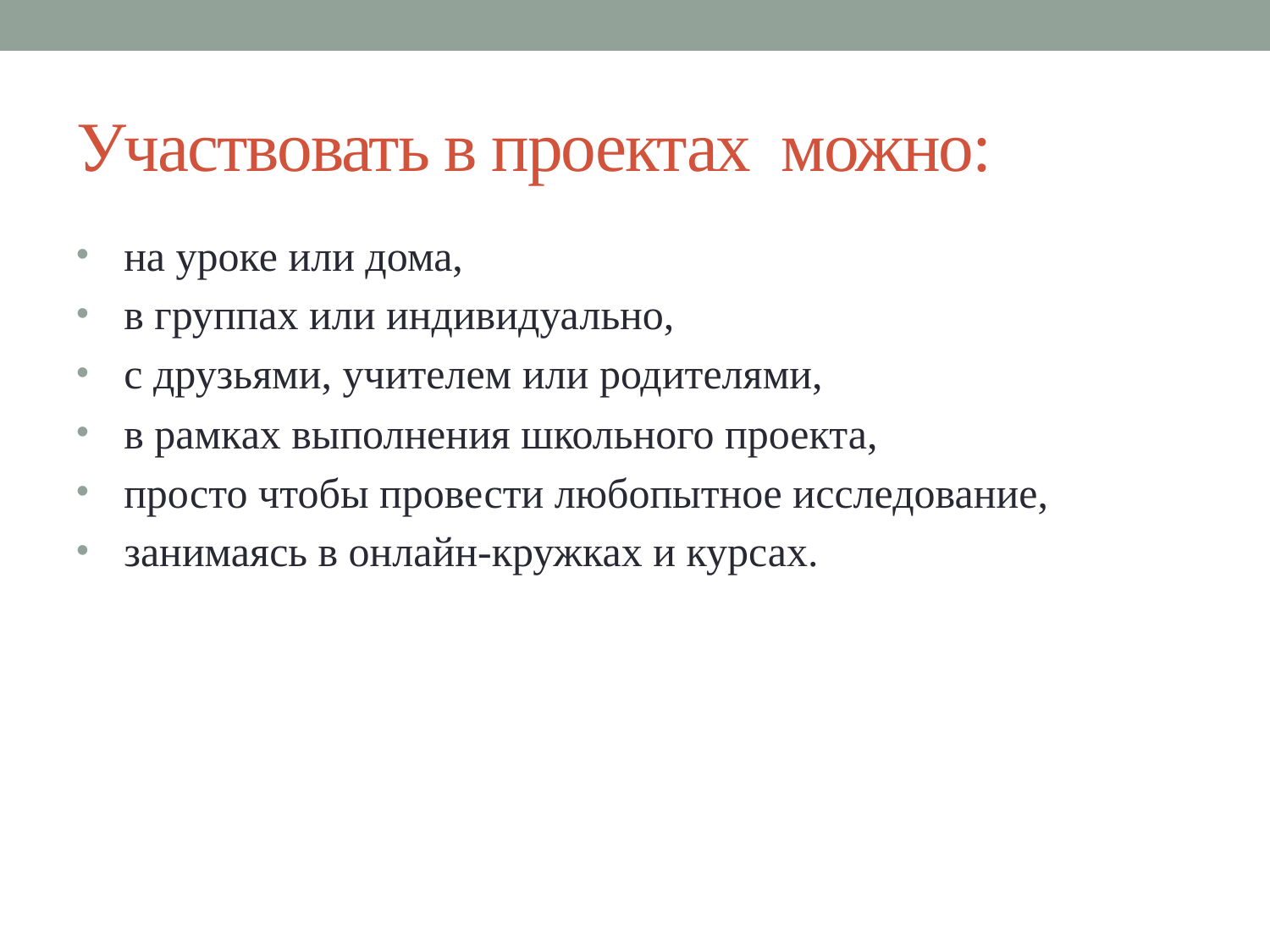

# Участвовать в проектах  можно:
на уроке или дома,
в группах или индивидуально,
с друзьями, учителем или родителями,
в рамках выполнения школьного проекта,
просто чтобы провести любопытное исследование,
занимаясь в онлайн-кружках и курсах.